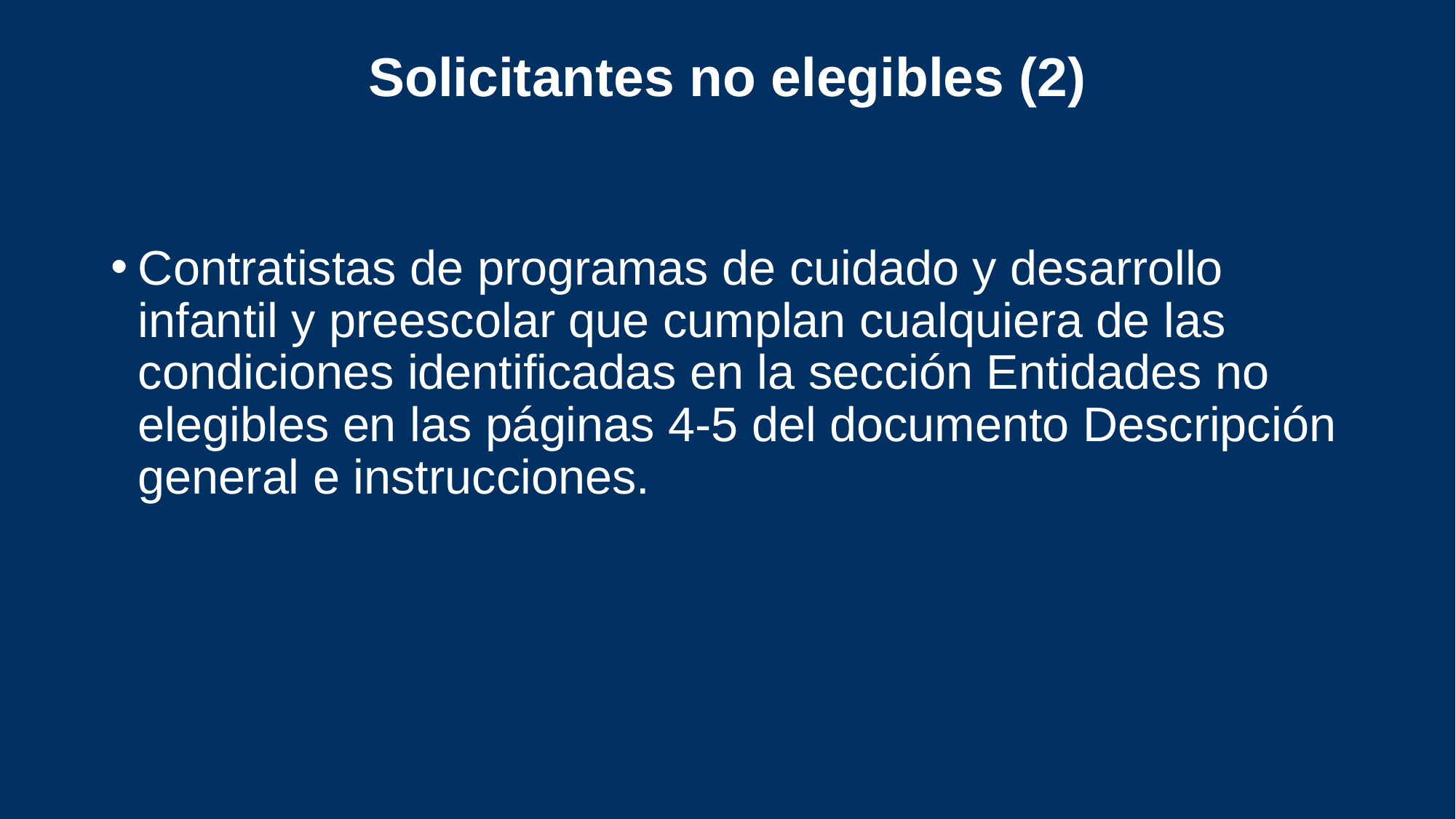

# Solicitantes no elegibles (2)
Contratistas de programas de cuidado y desarrollo infantil y preescolar que cumplan cualquiera de las condiciones identificadas en la sección Entidades no elegibles en las páginas 4-5 del documento Descripción general e instrucciones.